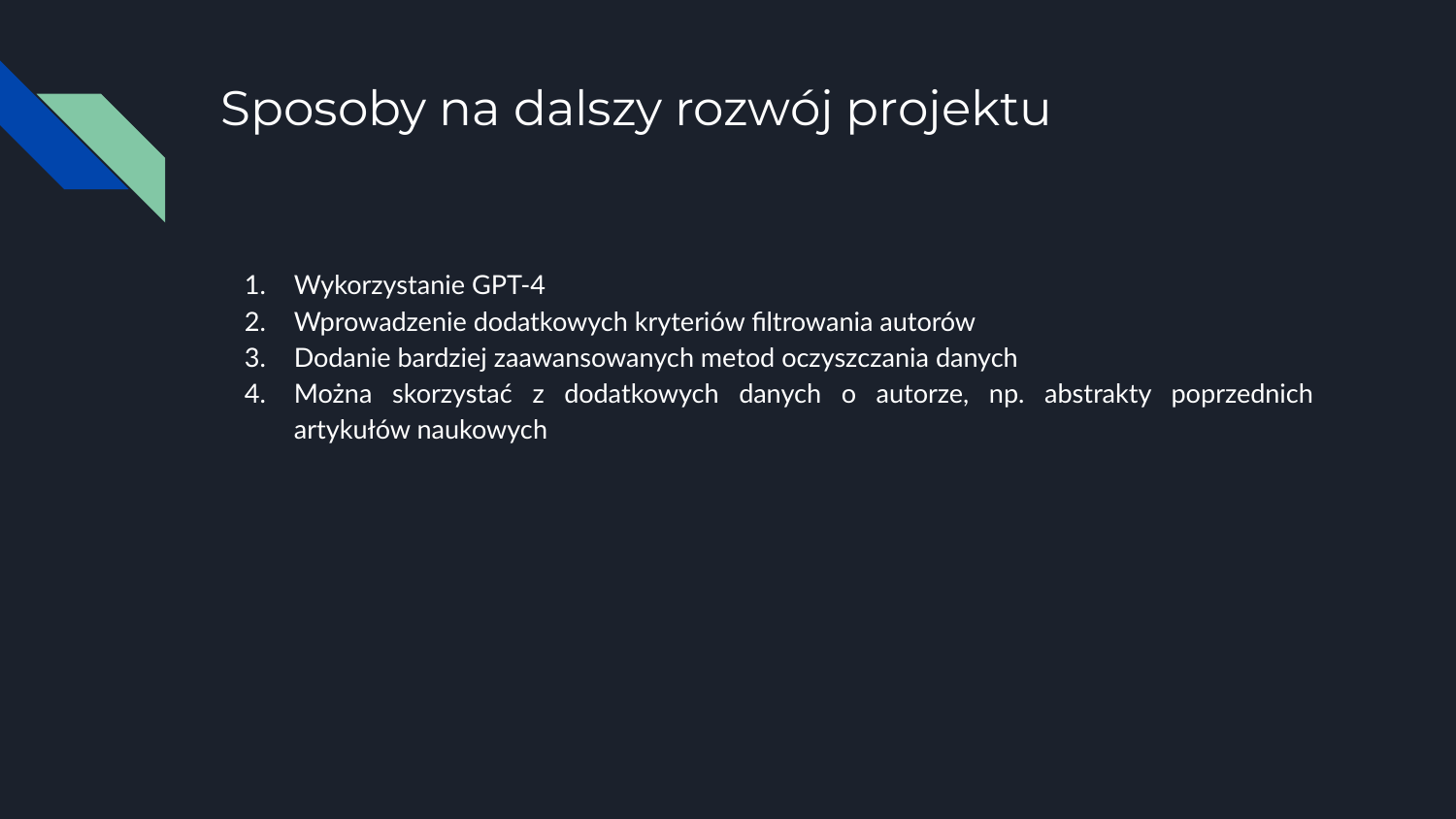

# Sposoby na dalszy rozwój projektu
Wykorzystanie GPT-4
Wprowadzenie dodatkowych kryteriów filtrowania autorów
Dodanie bardziej zaawansowanych metod oczyszczania danych
Można skorzystać z dodatkowych danych o autorze, np. abstrakty poprzednich artykułów naukowych